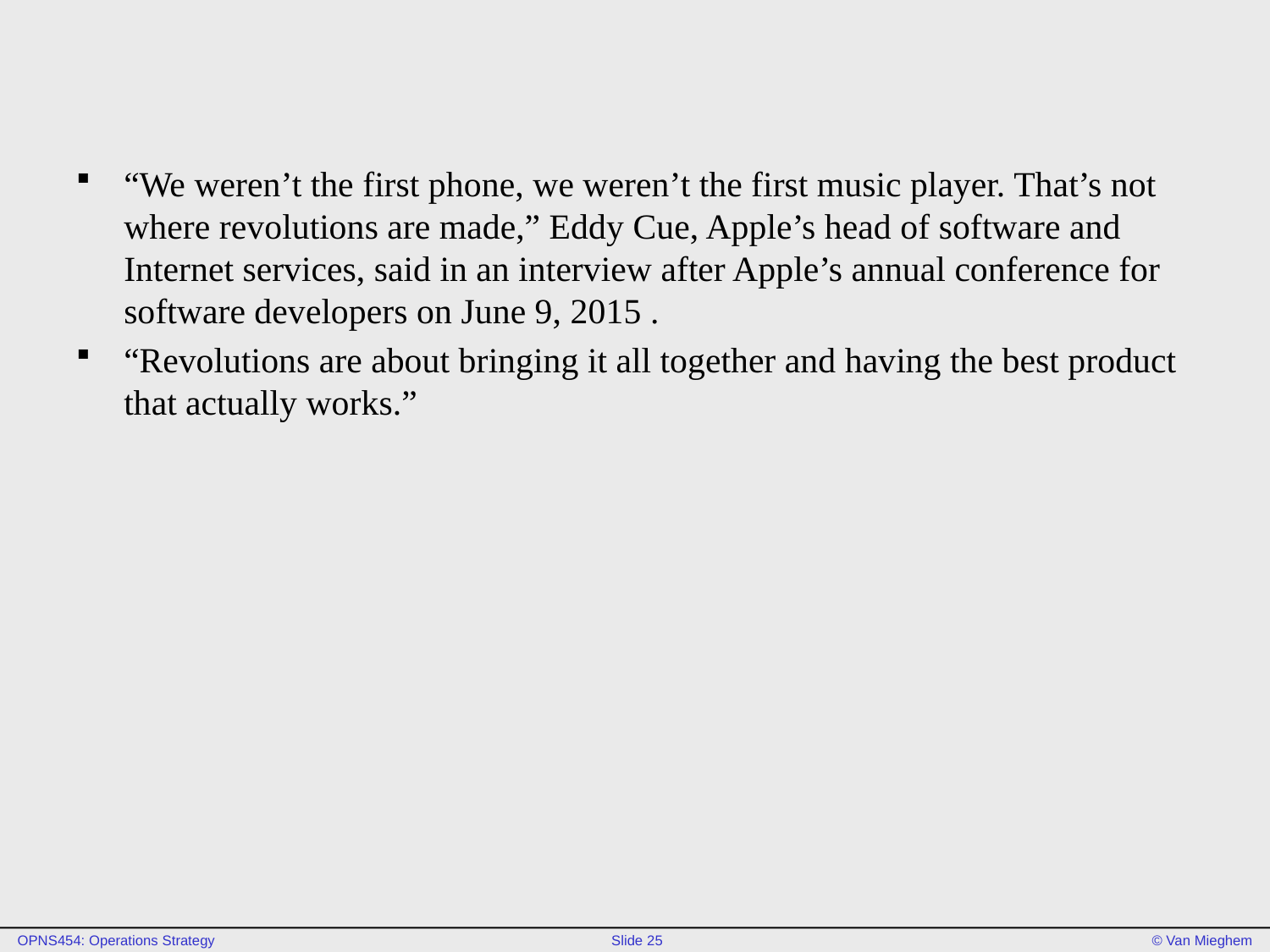

#
“We weren’t the first phone, we weren’t the first music player. That’s not where revolutions are made,” Eddy Cue, Apple’s head of software and Internet services, said in an interview after Apple’s annual conference for software developers on June 9, 2015 .
“Revolutions are about bringing it all together and having the best product that actually works.”